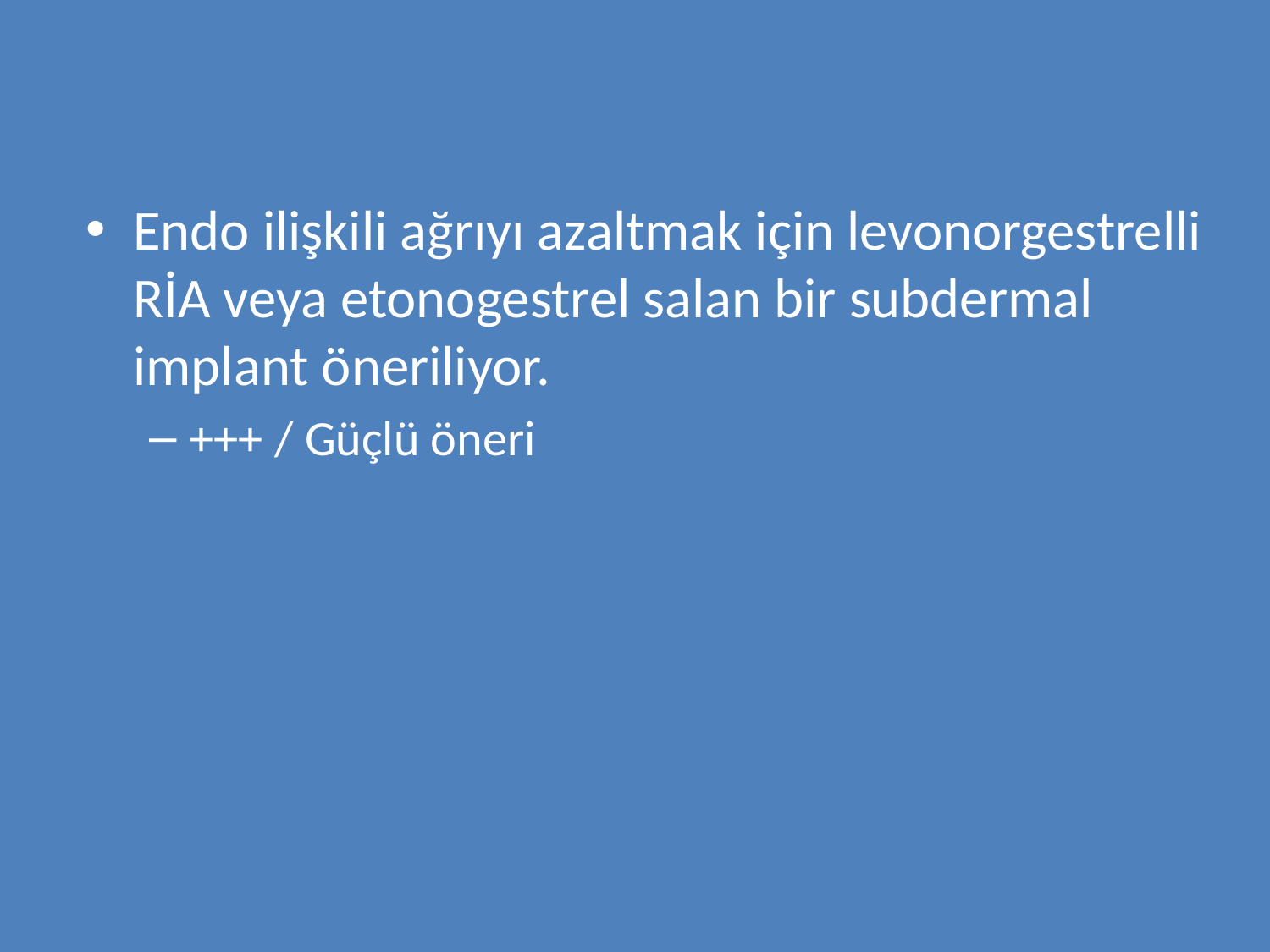

#
Endo ilişkili ağrıyı azaltmak için levonorgestrelli RİA veya etonogestrel salan bir subdermal implant öneriliyor.
+++ / Güçlü öneri